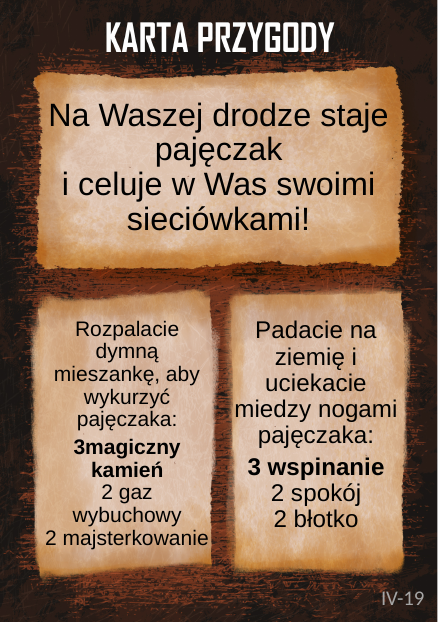

# Na Waszej drodze staje pajęczak i celuje w Was swoimi sieciówkami!
Rozpalacie dymną mieszankę, aby wykurzyć pajęczaka:
3magiczny kamień
2 gaz wybuchowy
2 majsterkowanie
Padacie na ziemię i uciekacie miedzy nogami pajęczaka:
3 wspinanie
2 spokój
2 błotko
IV-19